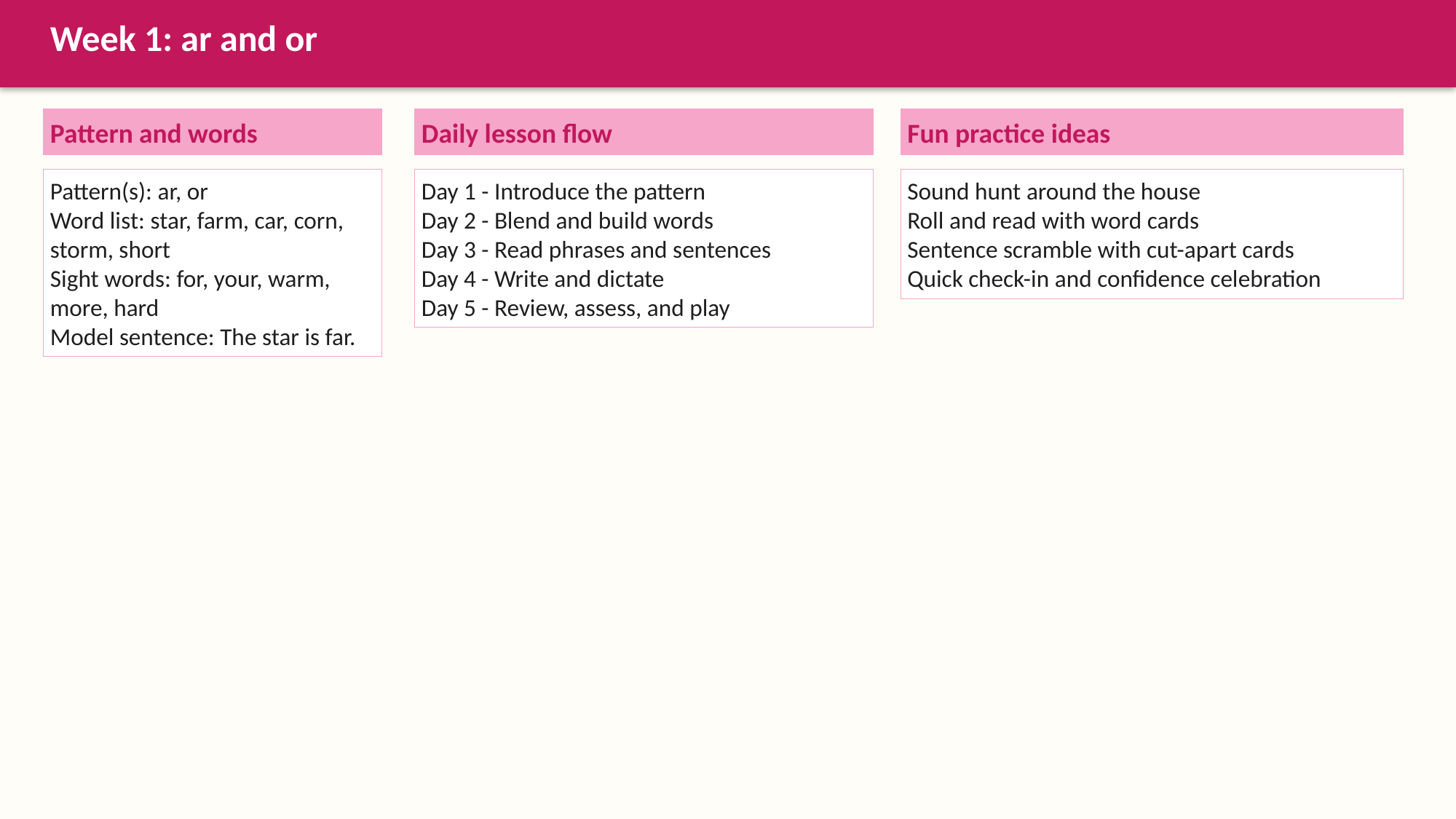

Week 1: ar and or
Pattern and words
Daily lesson flow
Fun practice ideas
Pattern(s): ar, or
Word list: star, farm, car, corn, storm, short
Sight words: for, your, warm, more, hard
Model sentence: The star is far.
Day 1 - Introduce the pattern
Day 2 - Blend and build words
Day 3 - Read phrases and sentences
Day 4 - Write and dictate
Day 5 - Review, assess, and play
Sound hunt around the house
Roll and read with word cards
Sentence scramble with cut-apart cards
Quick check-in and confidence celebration